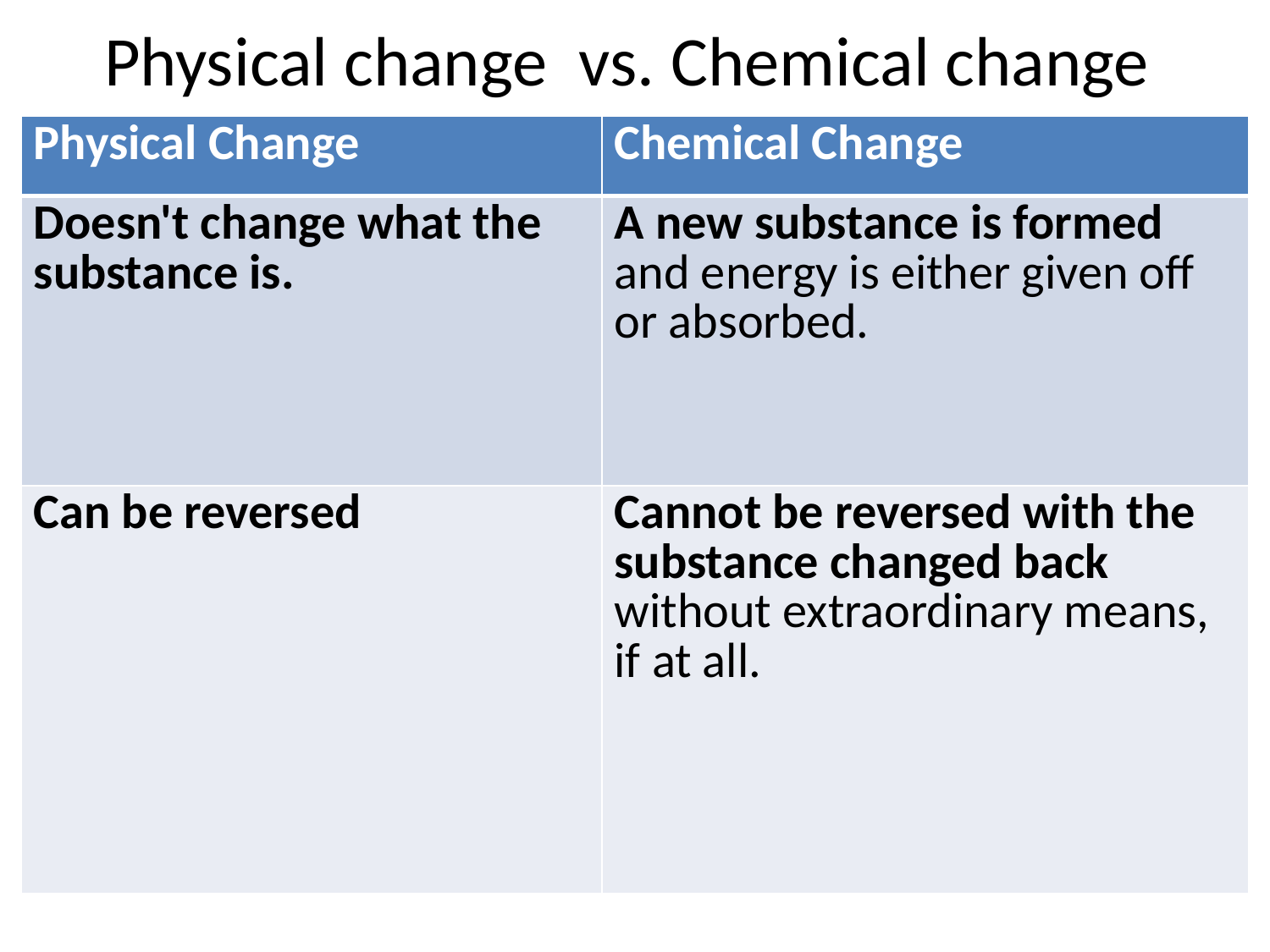

# Physical change  vs. Chemical change
| Physical Change | Chemical Change |
| --- | --- |
| Doesn't change what the substance is. | A new substance is formed and energy is either given off or absorbed. |
| Can be reversed | Cannot be reversed with the substance changed back without extraordinary means, if at all. |